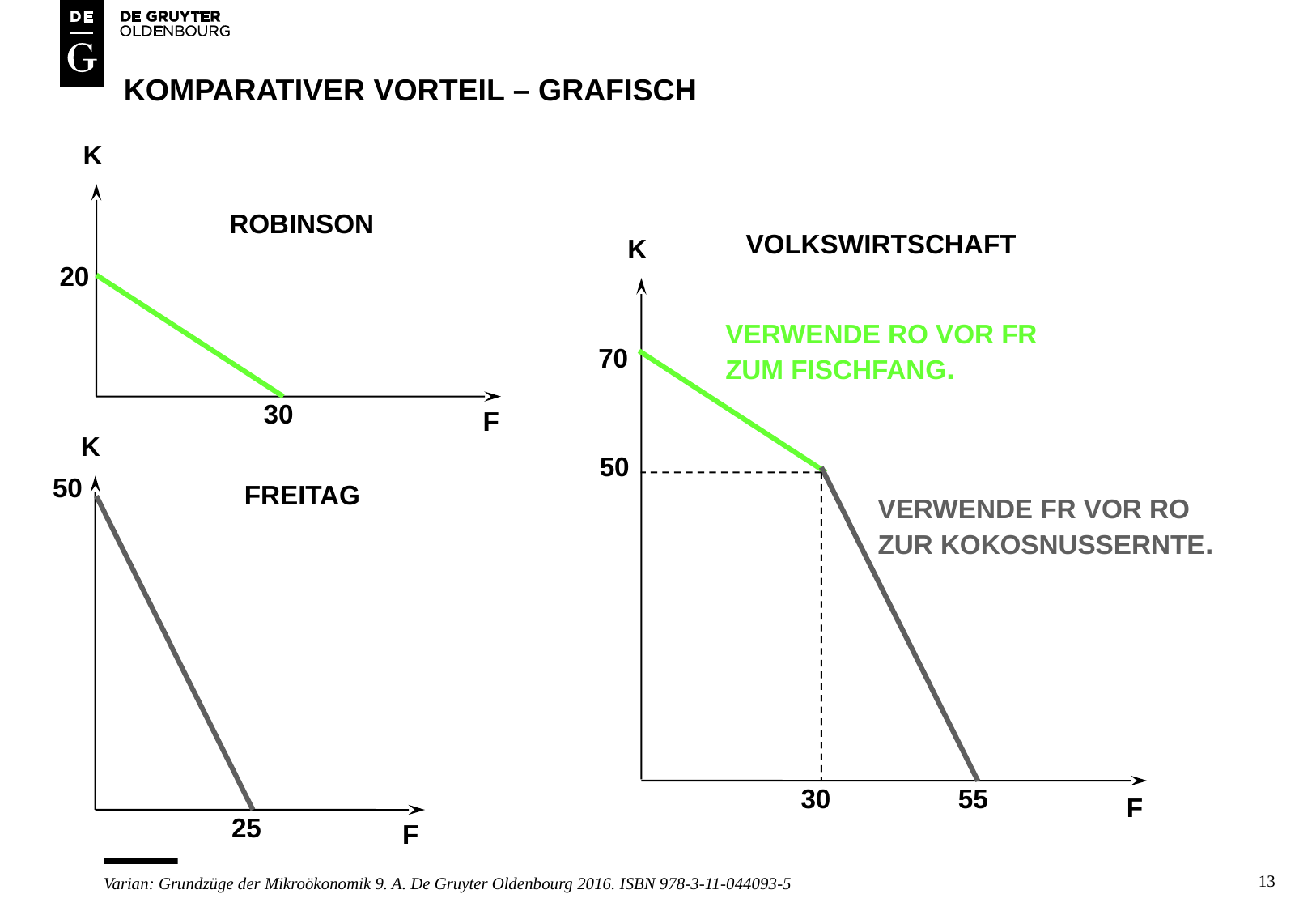

# Komparativer vorteil – grafisch

K

ROBINSON
VOLKSWIRTSCHAFT
K
20

VERWENDE RO VOR FR
ZUM FISCHFANG.
70

30

F
K
50
50

FREITAG

VERWENDE FR VOR RO
ZUR KOKOSNUSSERNTE.

30
55

F
25

F
13
Varian: Grundzüge der Mikroökonomik 9. A. De Gruyter Oldenbourg 2016. ISBN 978-3-11-044093-5